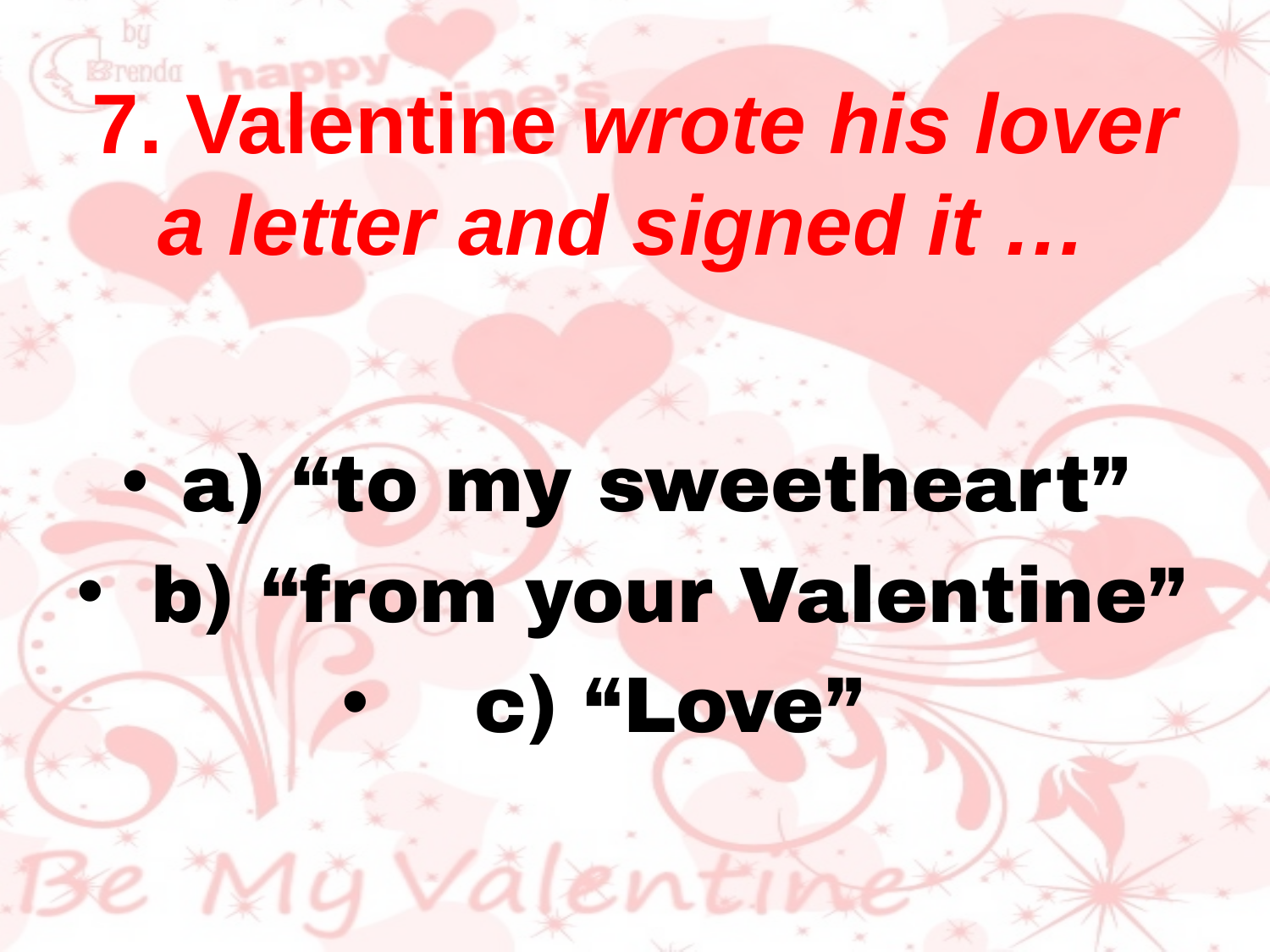

# 7. Valentine wrote his lover a letter and signed it …
a) “to my sweetheart”
 b) “from your Valentine”
 c) “Love”